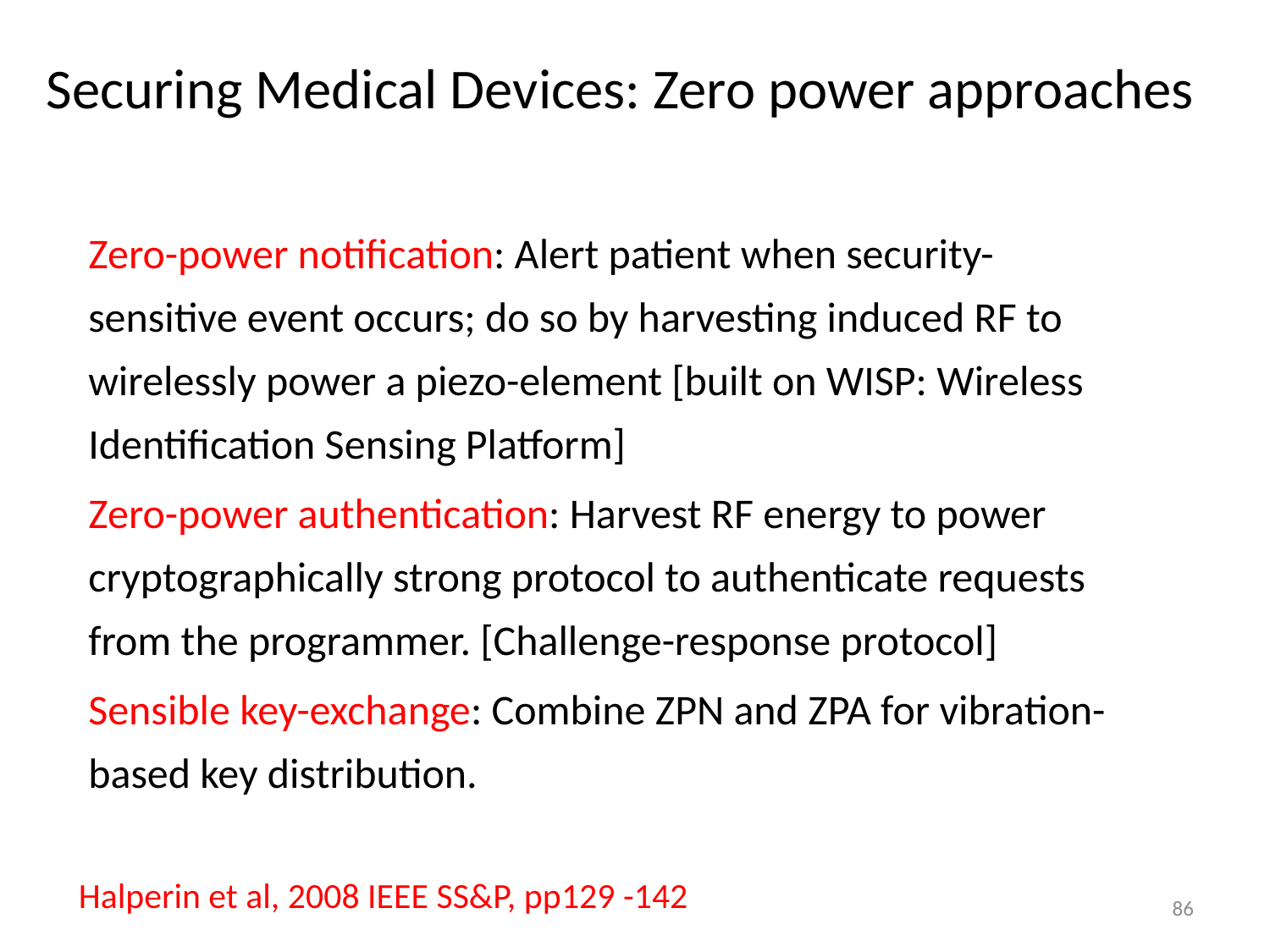

# Securing Medical Devices: Zero power approaches
Zero-power notification: Alert patient when security-sensitive event occurs; do so by harvesting induced RF to wirelessly power a piezo-element [built on WISP: Wireless Identification Sensing Platform]
Zero-power authentication: Harvest RF energy to power cryptographically strong protocol to authenticate requests from the programmer. [Challenge-response protocol]
Sensible key-exchange: Combine ZPN and ZPA for vibration-based key distribution.
Halperin et al, 2008 IEEE SS&P, pp129 -142
86